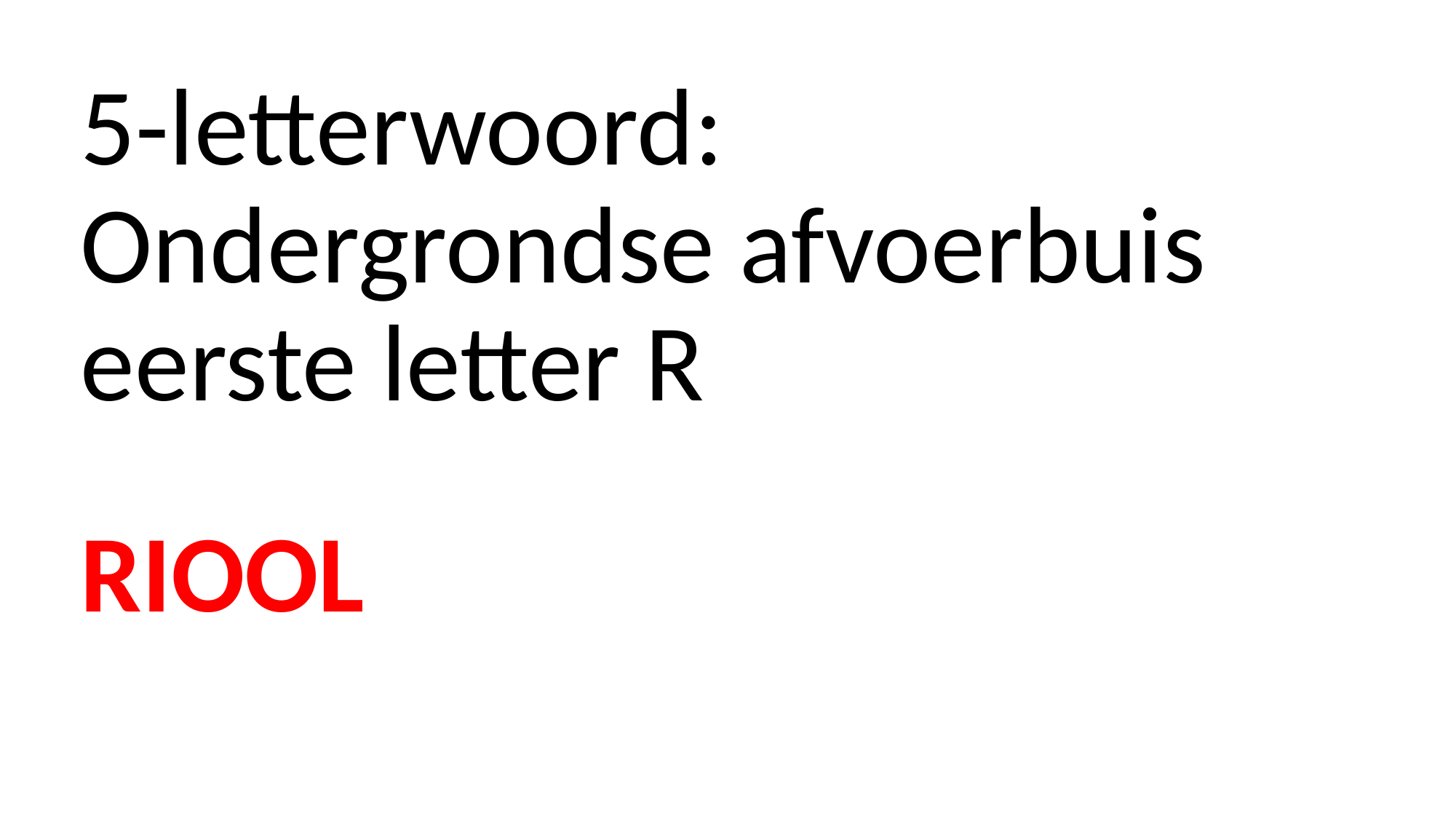

# 5-letterwoord: Ondergrondse afvoerbuis eerste letter R
RIOOL